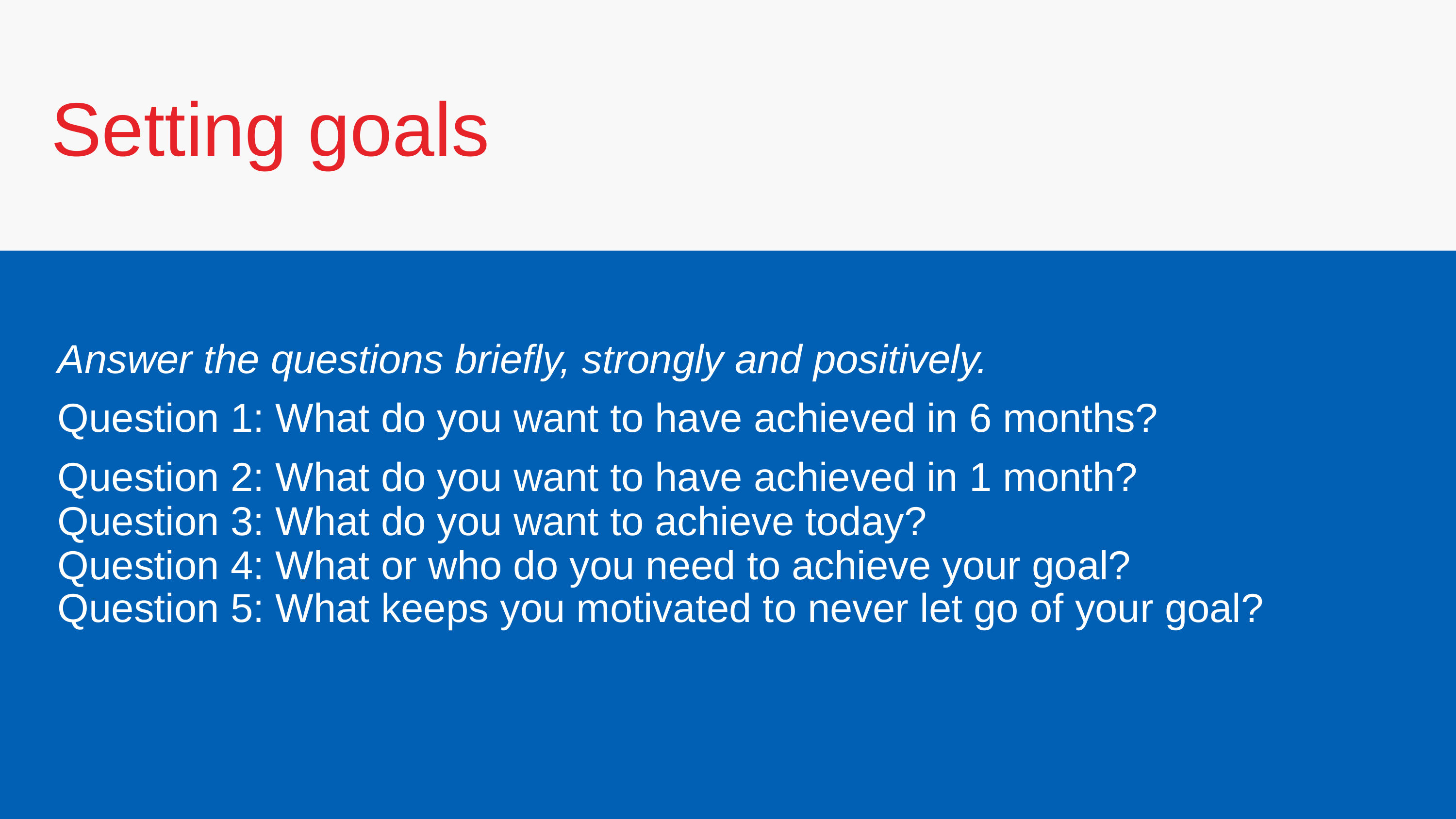

Setting goals

Answer the questions briefly, strongly and positively.

Question 1: What do you want to have achieved in 6 months?

Question 2: What do you want to have achieved in 1 month?

Question 3: What do you want to achieve today?

Question 4: What or who do you need to achieve your goal?

Question 5: What keeps you motivated to never let go of your goal?